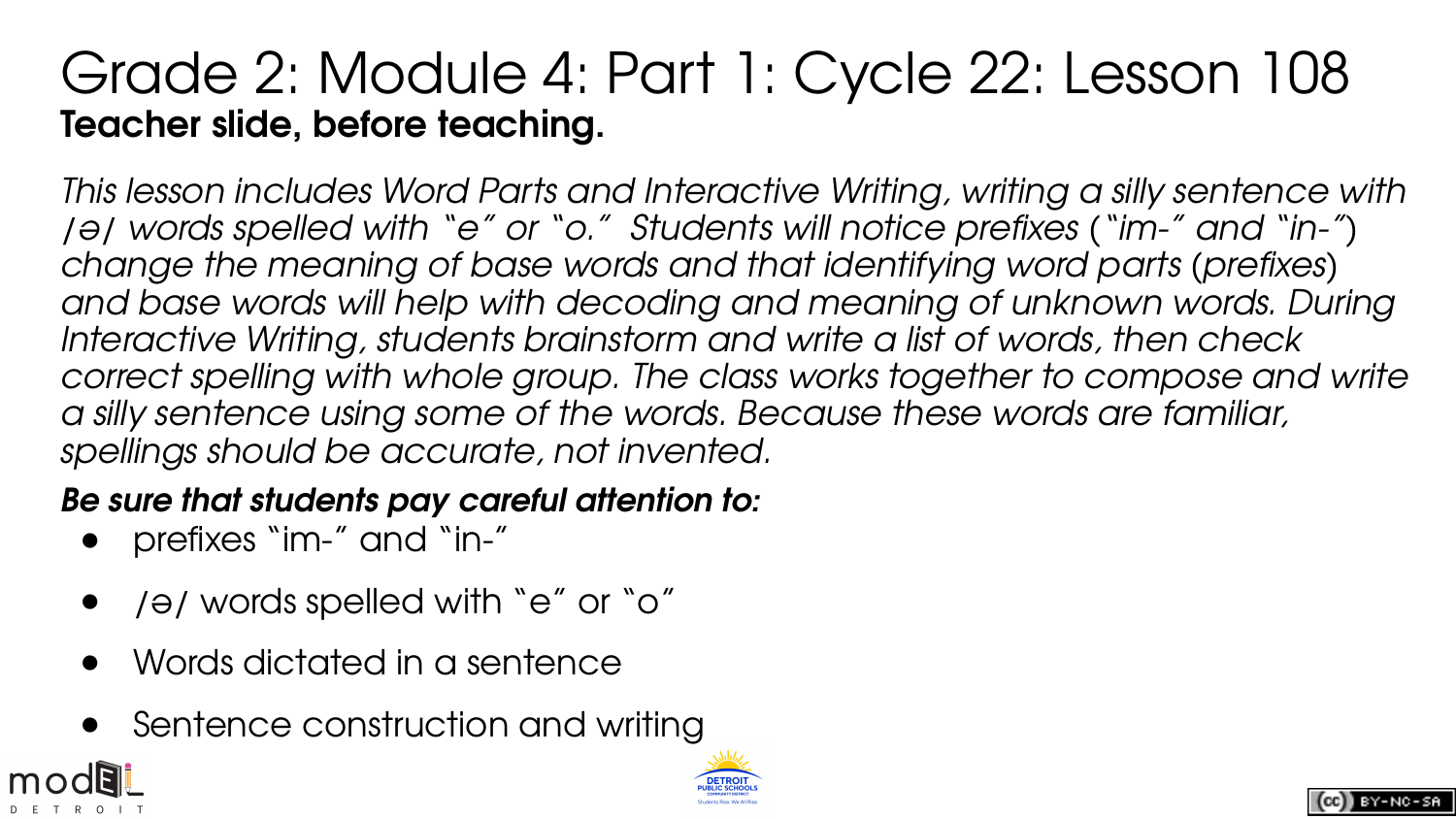

# Grade 2: Module 4: Part 1: Cycle 22: Lesson 108
Teacher slide, before teaching.
This lesson includes Word Parts and Interactive Writing, writing a silly sentence with /ə/ words spelled with “e” or “o.”  Students will notice prefixes (“im-” and “in-”) change the meaning of base words and that identifying word parts (prefixes) and base words will help with decoding and meaning of unknown words. During Interactive Writing, students brainstorm and write a list of words, then check correct spelling with whole group. The class works together to compose and write a silly sentence using some of the words. Because these words are familiar, spellings should be accurate, not invented.
Be sure that students pay careful attention to:
prefixes “im-” and “in-”
/ə/ words spelled with “e” or “o”
Words dictated in a sentence
Sentence construction and writing